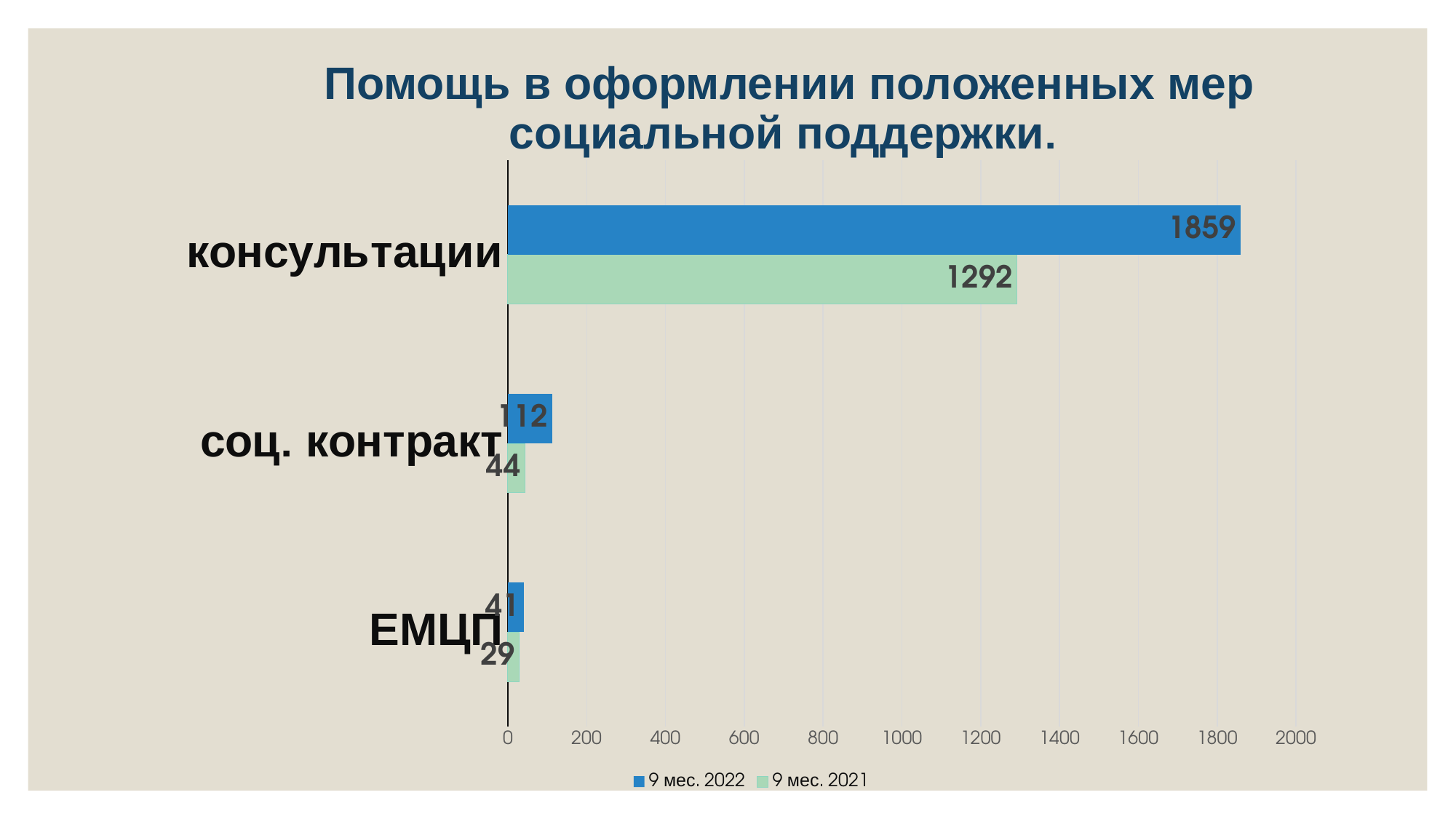

# Помощь в оформлении положенных мер социальной поддержки.

### Chart

| Category | 9 мес. 2021 | 9 мес. 2022 |
|---|---|---|
| ЕМЦП | 29.0 | 41.0 |
| соц. контракт | 44.0 | 112.0 |
| консультации | 1292.0 | 1859.0 |